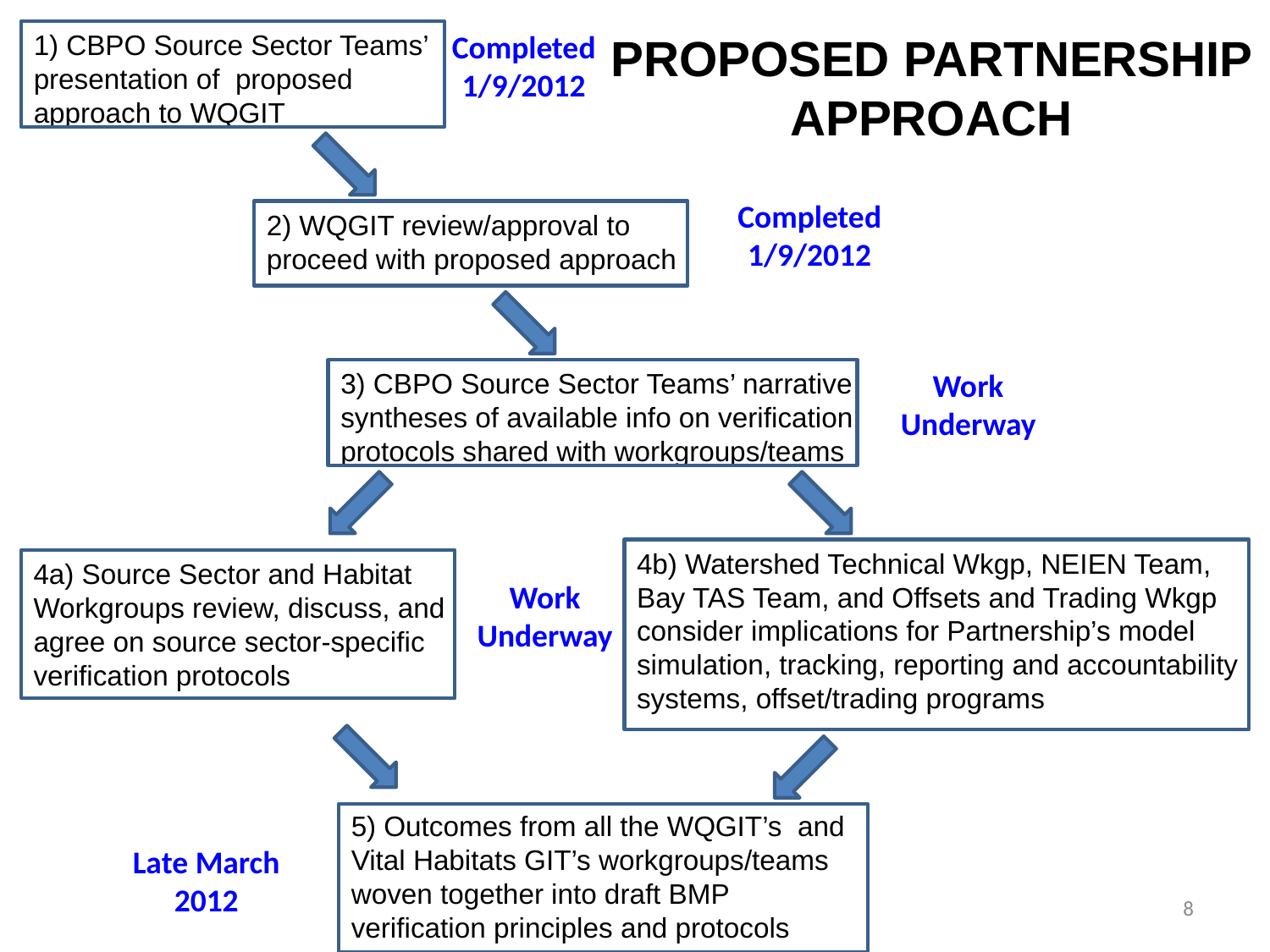

1) CBPO Source Sector Teams’ presentation of  proposed approach to WQGIT

Completed 1/9/2012
PROPOSED PARTNERSHIP APPROACH

Completed 1/9/2012
2) WQGIT review/approval to proceed with proposed approach

3) CBPO Source Sector Teams’ narrative syntheses of available info on verification protocols shared with workgroups/teams

Work Underway

4b) Watershed Technical Wkgp, NEIEN Team, Bay TAS Team, and Offsets and Trading Wkgp consider implications for Partnership’s model simulation, tracking, reporting and accountability systems, offset/trading programs

4a) Source Sector and Habitat Workgroups review, discuss, and agree on source sector-specific verification protocols

Work Underway

5) Outcomes from all the WQGIT’s  and Vital Habitats GIT’s workgroups/teams woven together into draft BMP verification principles and protocols

Late March 2012
8